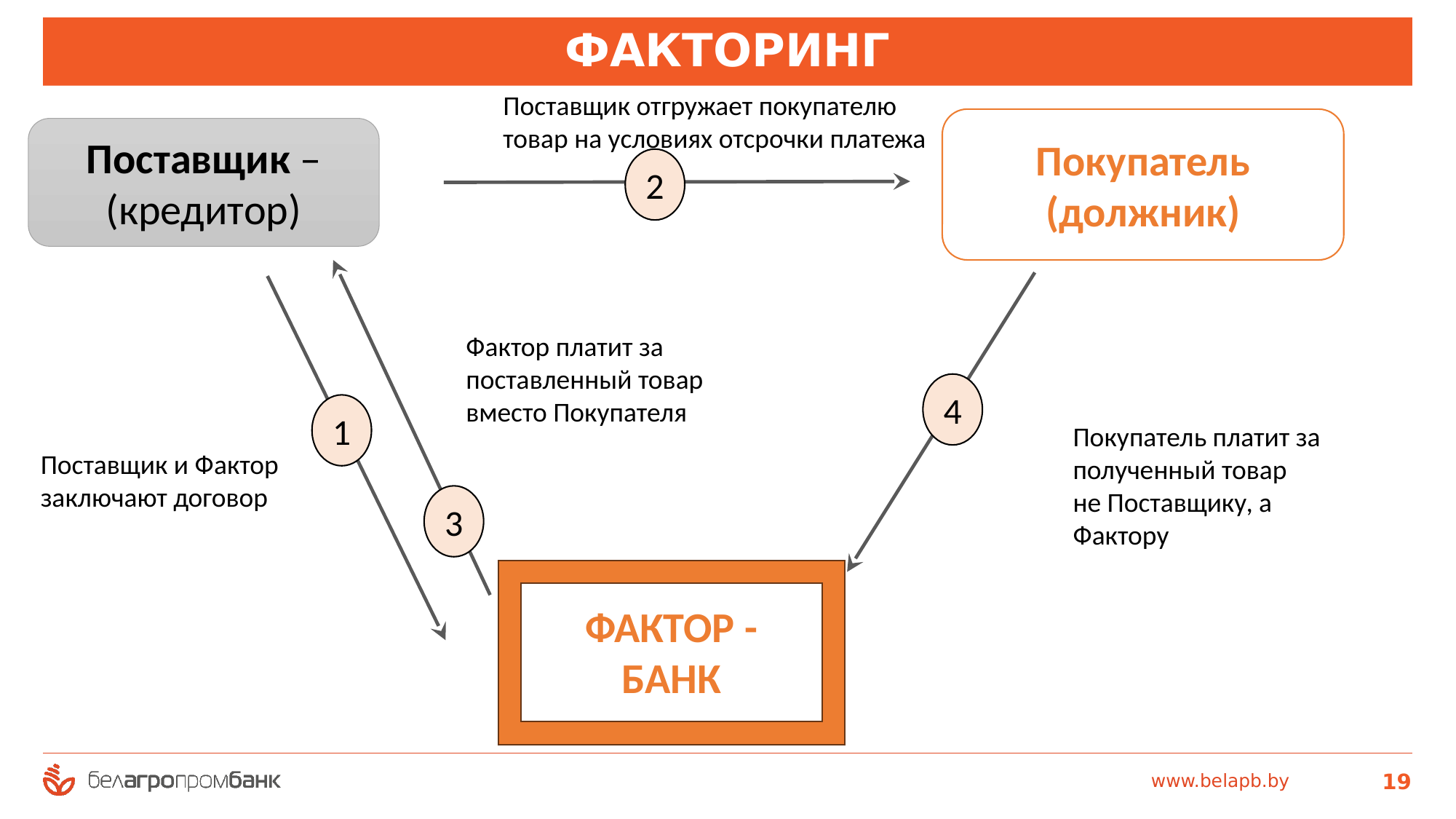

# ФАКТОРИНГ
Поставщик отгружает покупателю
товар на условиях отсрочки платежа
Покупатель
(должник)
Поставщик – (кредитор)
2

Фактор платит за
поставленный товар
вместо Покупателя
4
1
Покупатель платит за
полученный товар
не Поставщику, а
Фактору

Поставщик и Фактор
заключают договор
3

ФАКТОР -БАНК